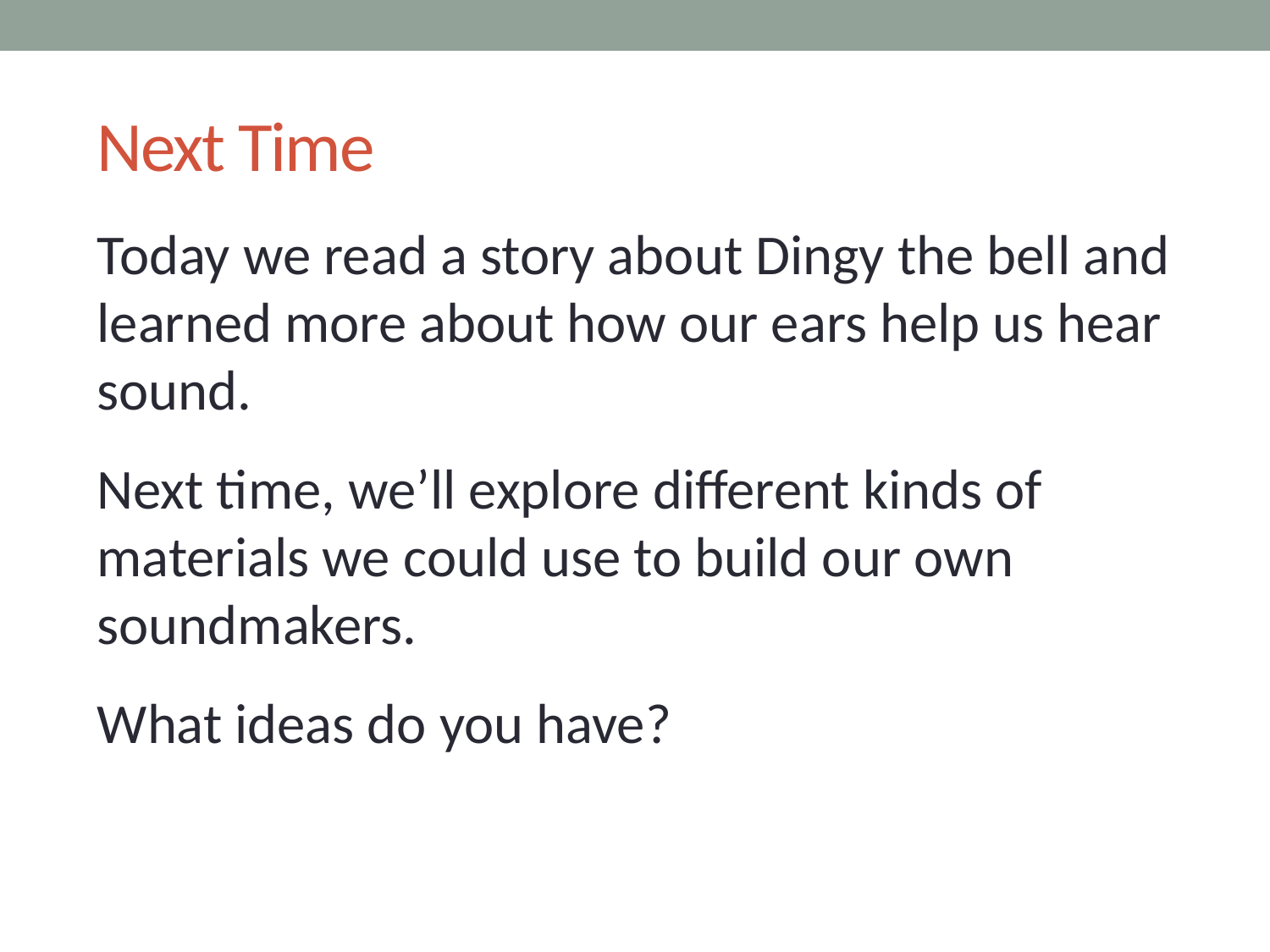

# Next Time
Today we read a story about Dingy the bell and learned more about how our ears help us hear sound.
Next time, we’ll explore different kinds of materials we could use to build our own soundmakers.
What ideas do you have?